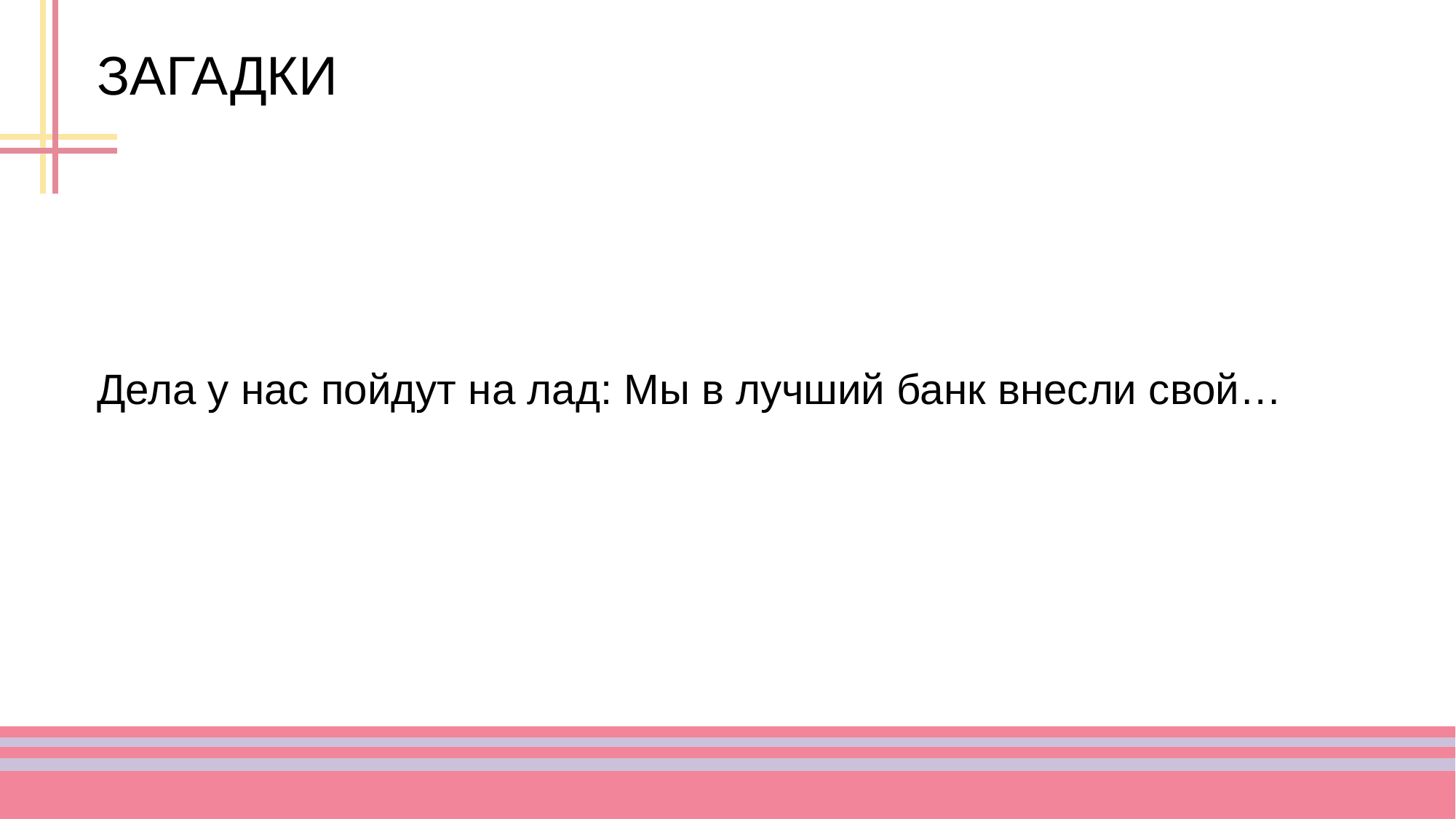

# ЗАГАДКИ

Дела у нас пойдут на лад: Мы в лучший банк внесли свой…
10